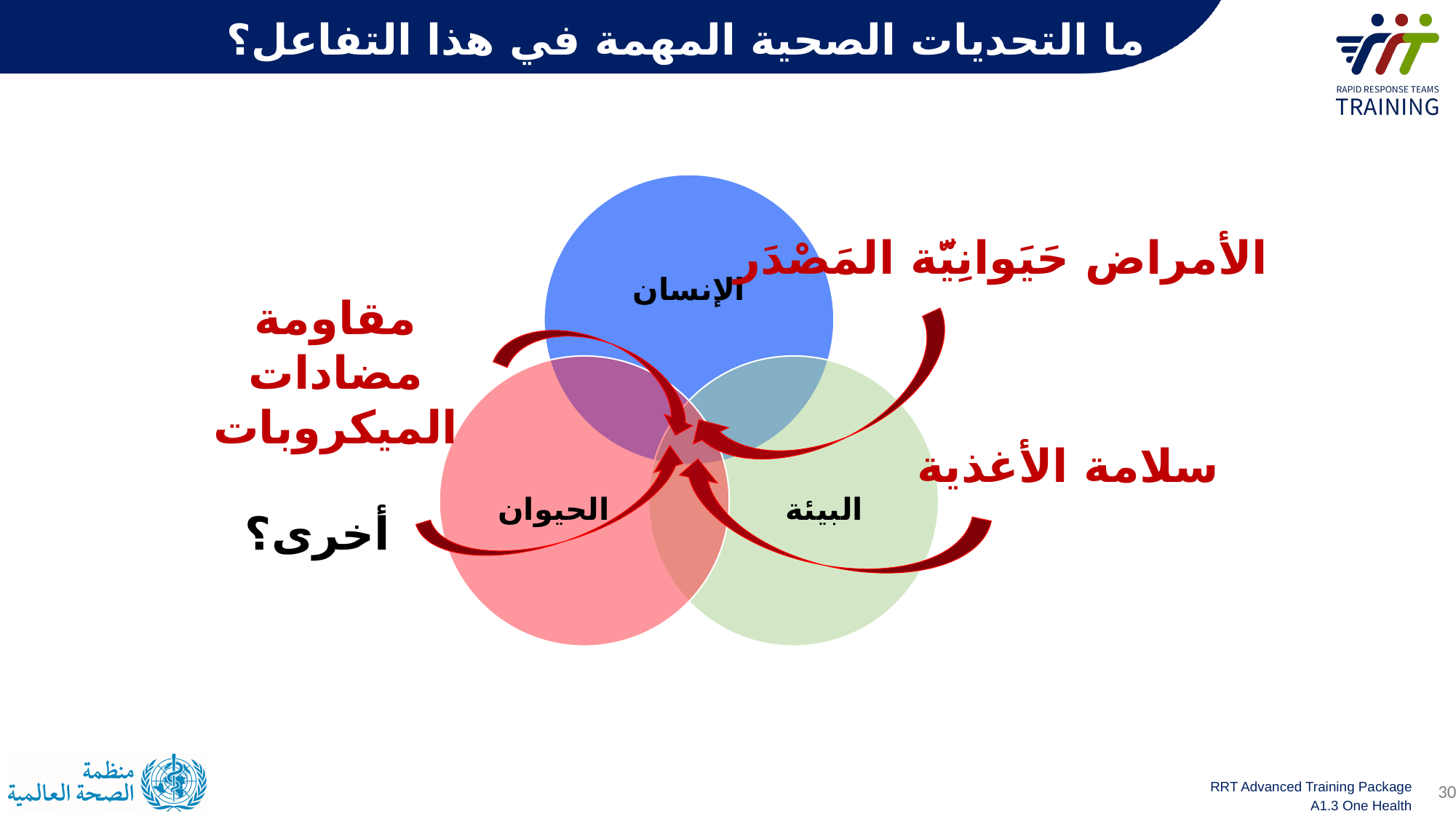

ما التحديات الصحية المهمة في هذا التفاعل؟
ما التحديات الصحية المهمة في هذا التفاعل؟

الإنسان

الحيوان

البيئة
‫الأمراض حَيَوانِيَّة المَصْدَر
مقاومة مضادات الميكروبات

سلامة الأغذية

أخرى؟